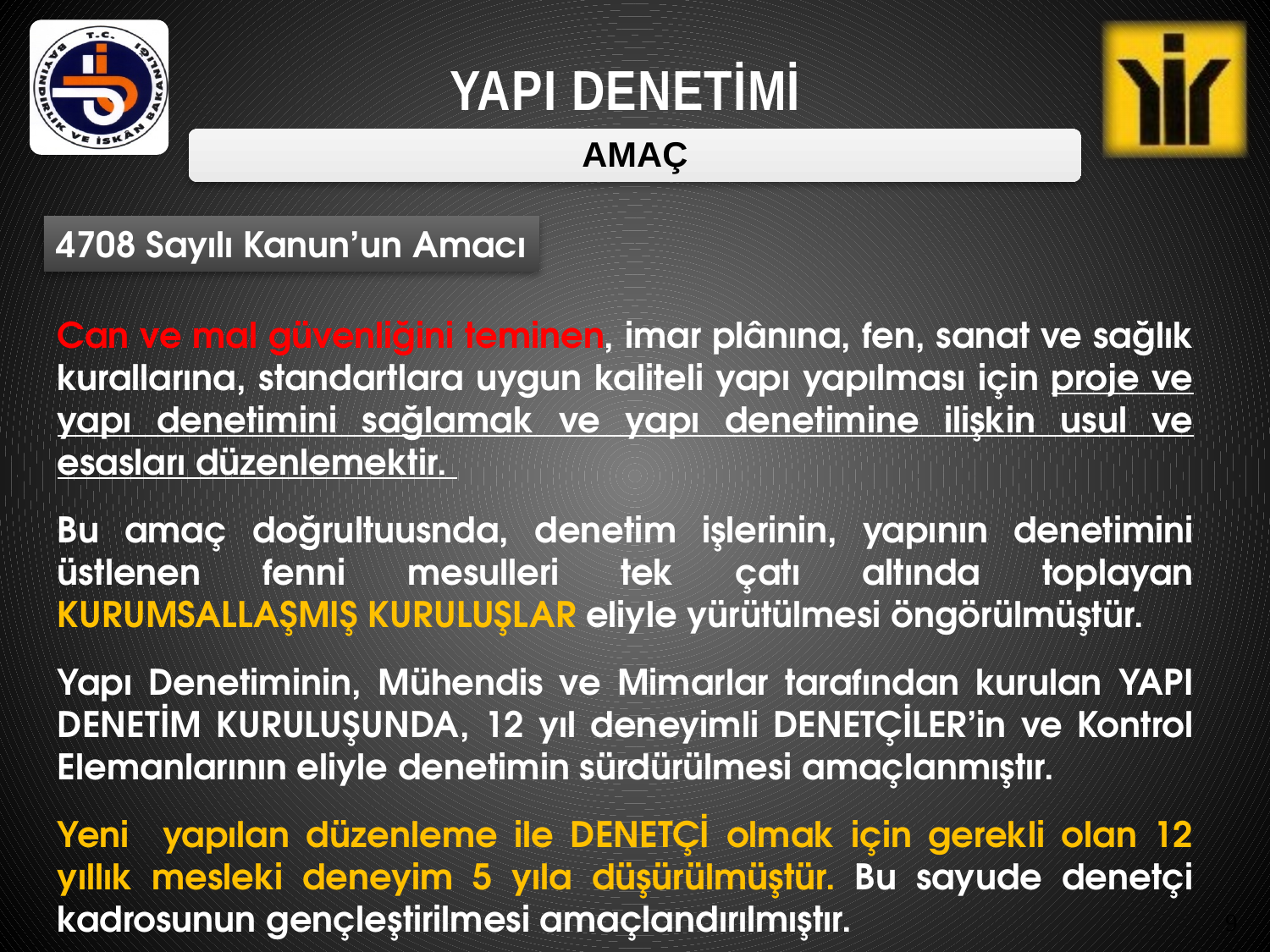

AMAÇ
4708 Sayılı Kanun’un Amacı

Can ve mal güvenliğini teminen, imar plânına, fen, sanat ve sağlık kurallarına, standartlara uygun kaliteli yapı yapılması için proje ve yapı denetimini sağlamak ve yapı denetimine ilişkin usul ve esasları düzenlemektir.

Bu amaç doğrultuusnda, denetim işlerinin, yapının denetimini üstlenen fenni mesulleri tek çatı altında toplayan KURUMSALLAŞMIŞ KURULUŞLAR eliyle yürütülmesi öngörülmüştür.

Yapı Denetiminin, Mühendis ve Mimarlar tarafından kurulan YAPI DENETİM KURULUŞUNDA, 12 yıl deneyimli DENETÇİLER’in ve Kontrol Elemanlarının eliyle denetimin sürdürülmesi amaçlanmıştır.

Yeni  yapılan düzenleme ile DENETÇİ olmak için gerekli olan 12 yıllık mesleki deneyim 5 yıla düşürülmüştür. Bu sayude denetçi kadrosunun gençleştirilmesi amaçlandırılmıştır.
9